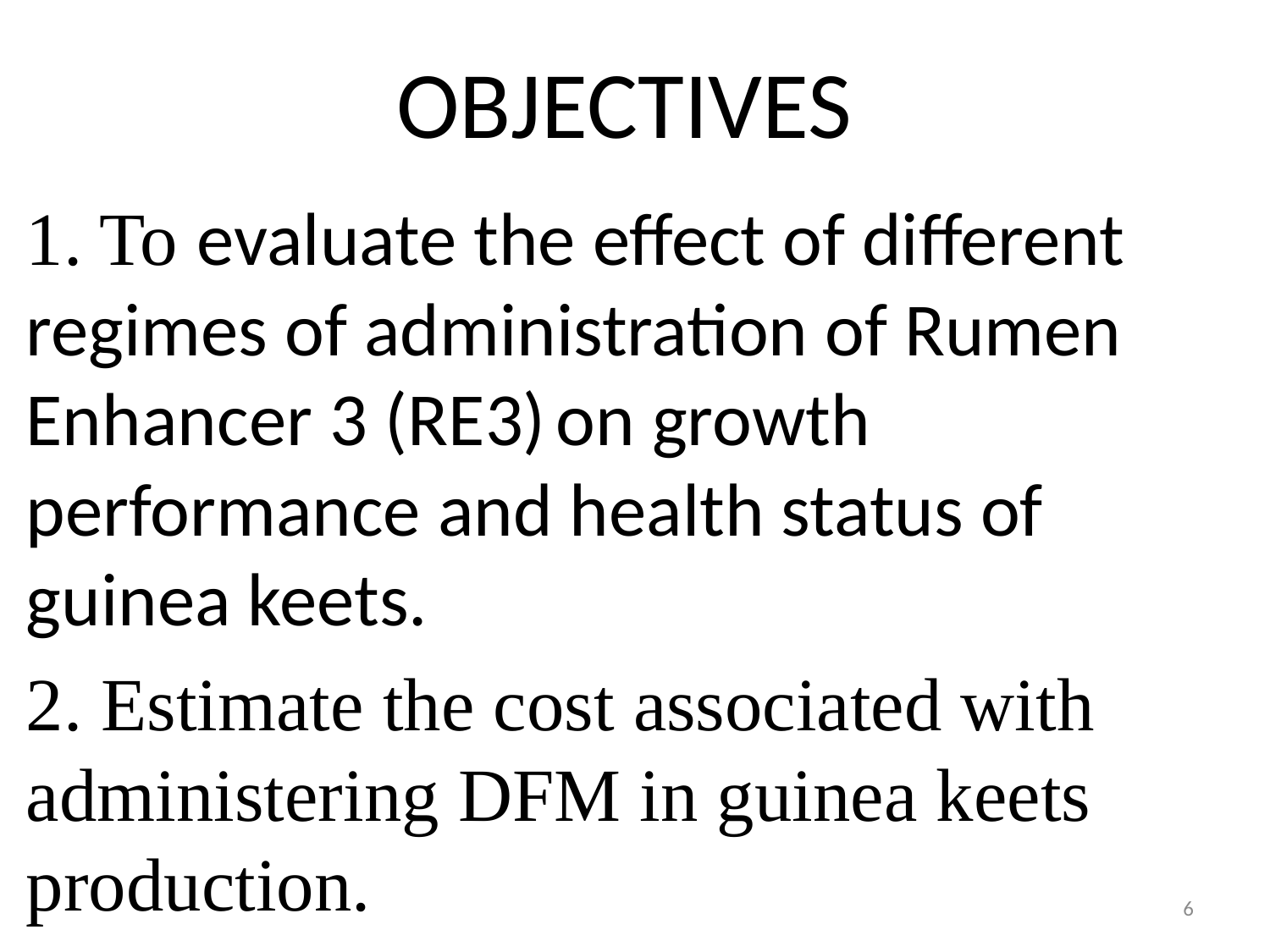

# OBJECTIVES
1. To evaluate the effect of different regimes of administration of Rumen Enhancer 3 (RE3) on growth performance and health status of guinea keets.
2. Estimate the cost associated with administering DFM in guinea keets production.

6